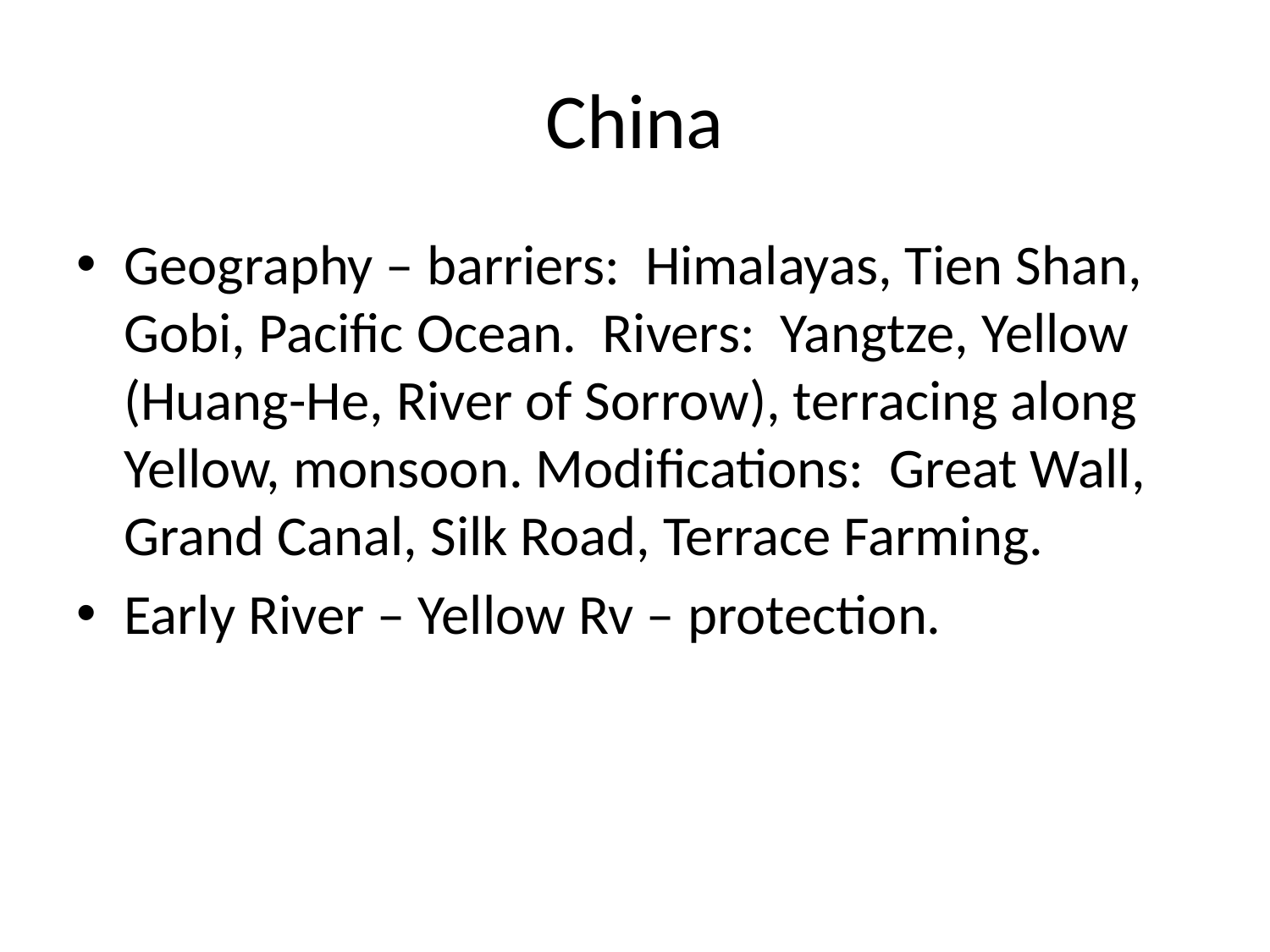

# China
Geography – barriers:  Himalayas, Tien Shan, Gobi, Pacific Ocean.  Rivers:  Yangtze, Yellow (Huang-He, River of Sorrow), terracing along Yellow, monsoon. Modifications:  Great Wall, Grand Canal, Silk Road, Terrace Farming.
Early River – Yellow Rv – protection.